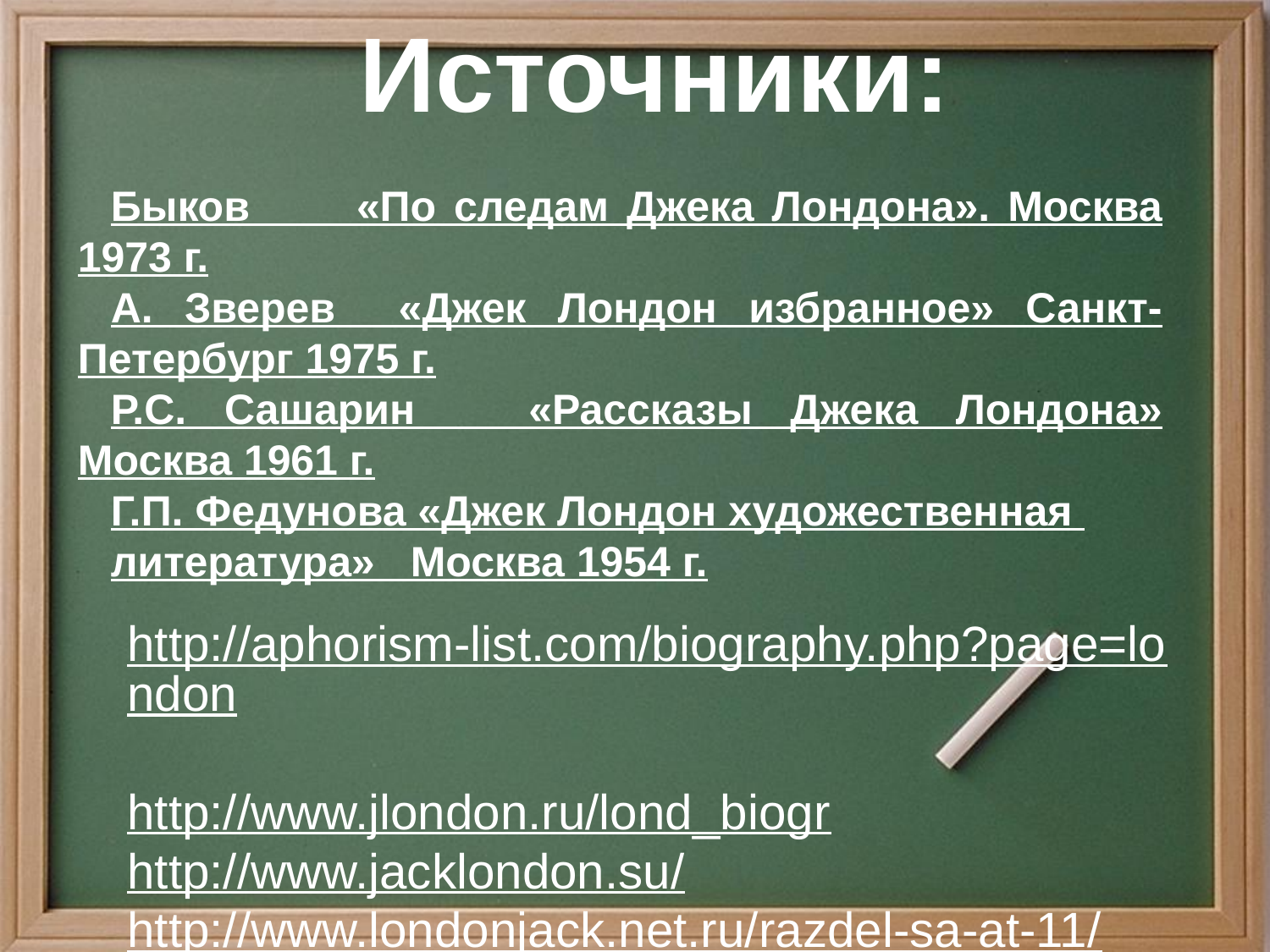

Источники:
Быков      «По следам Джека Лондона». Москва 1973 г.
А. Зверев  «Джек Лондон избранное» Санкт-Петербург 1975 г.
Р.С. Сашарин   «Рассказы Джека Лондона» Москва 1961 г.
Г.П. Федунова «Джек Лондон художественная
литература»   Москва 1954 г.
http://aphorism-list.com/biography.php?page=london
http://www.jlondon.ru/lond_biogr
http://www.jacklondon.su/
http://www.londonjack.net.ru/razdel-sa-at-11/